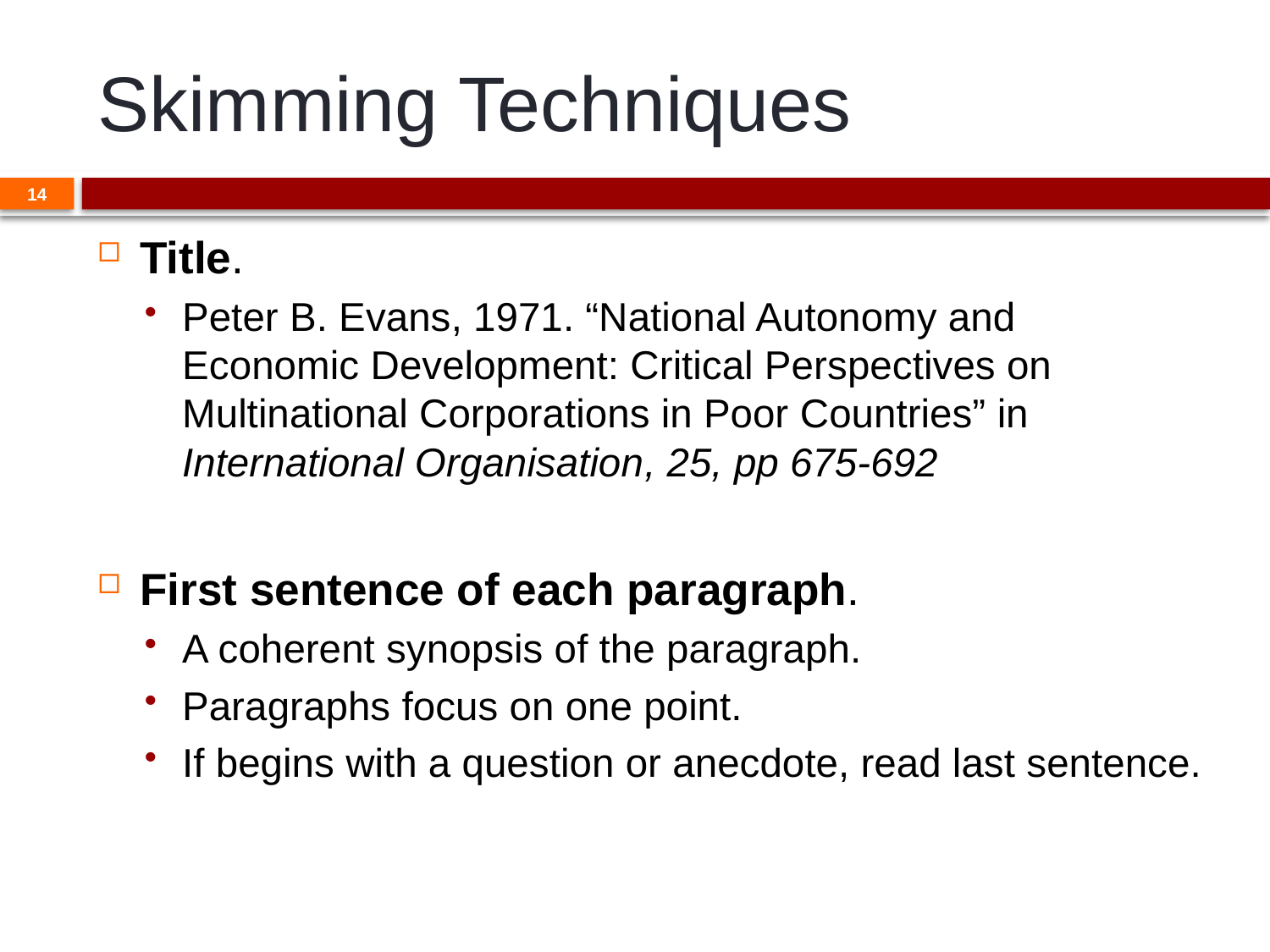

# Skimming Techniques
14
Title.
Peter B. Evans, 1971. “National Autonomy and Economic Development: Critical Perspectives on Multinational Corporations in Poor Countries” in International Organisation, 25, pp 675-692

First sentence of each paragraph.
A coherent synopsis of the paragraph.
Paragraphs focus on one point.
If begins with a question or anecdote, read last sentence.